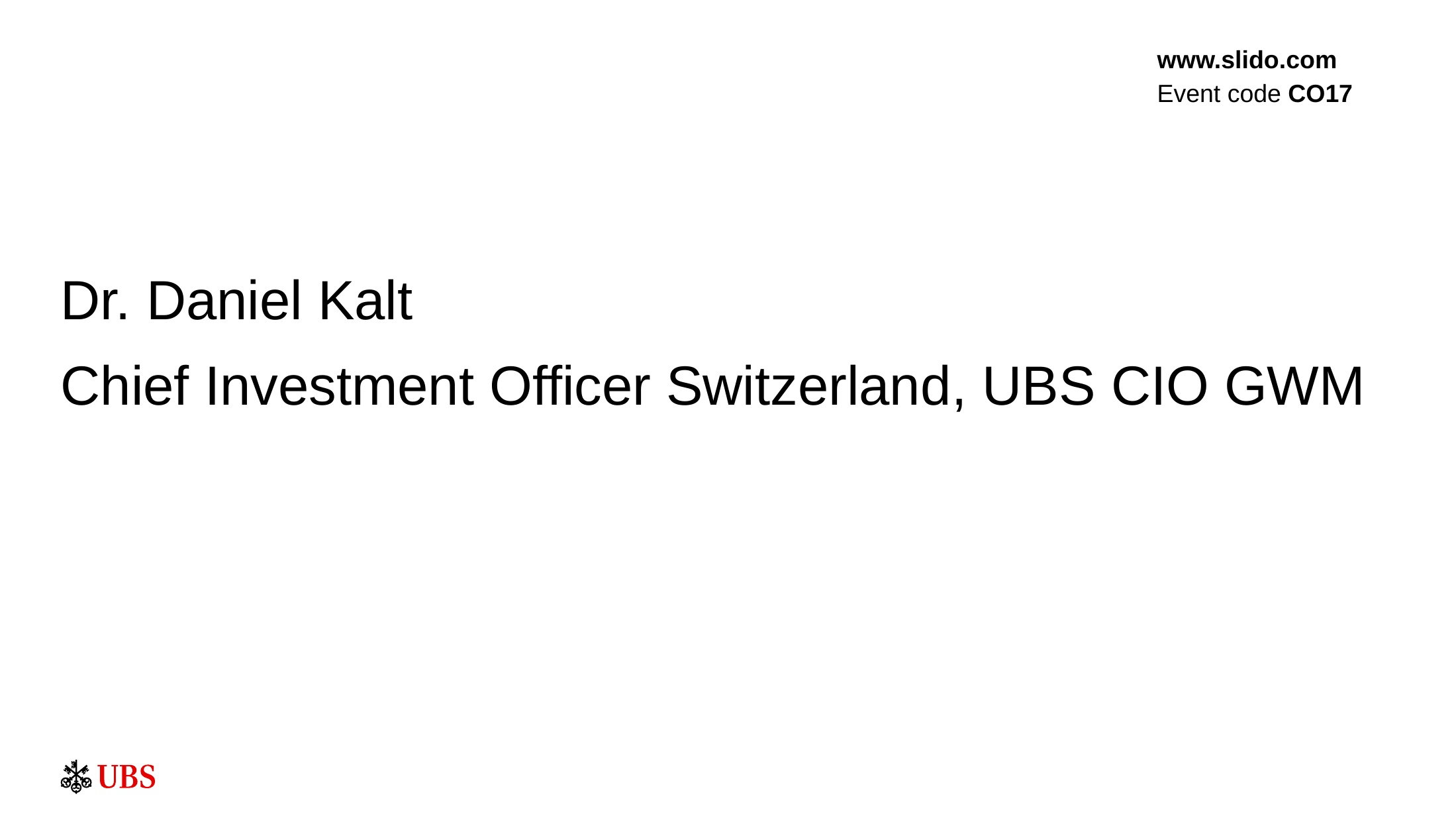

www.slido.com
Event code CO17
Dr. Daniel Kalt
Chief Investment Officer Switzerland, UBS CIO GWM